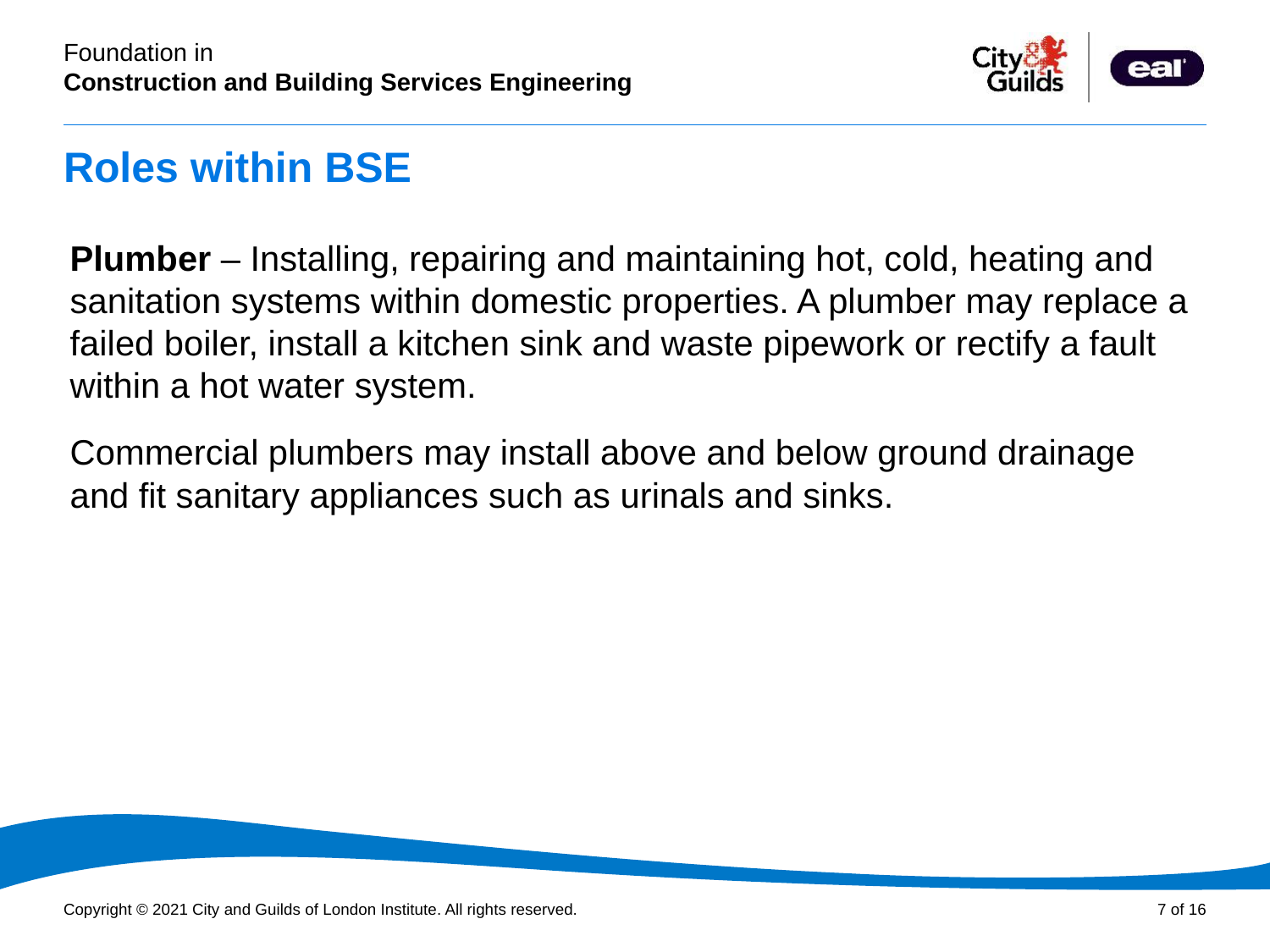

# Roles within BSE
Plumber – Installing, repairing and maintaining hot, cold, heating and sanitation systems within domestic properties. A plumber may replace a failed boiler, install a kitchen sink and waste pipework or rectify a fault within a hot water system.
Commercial plumbers may install above and below ground drainage and fit sanitary appliances such as urinals and sinks.